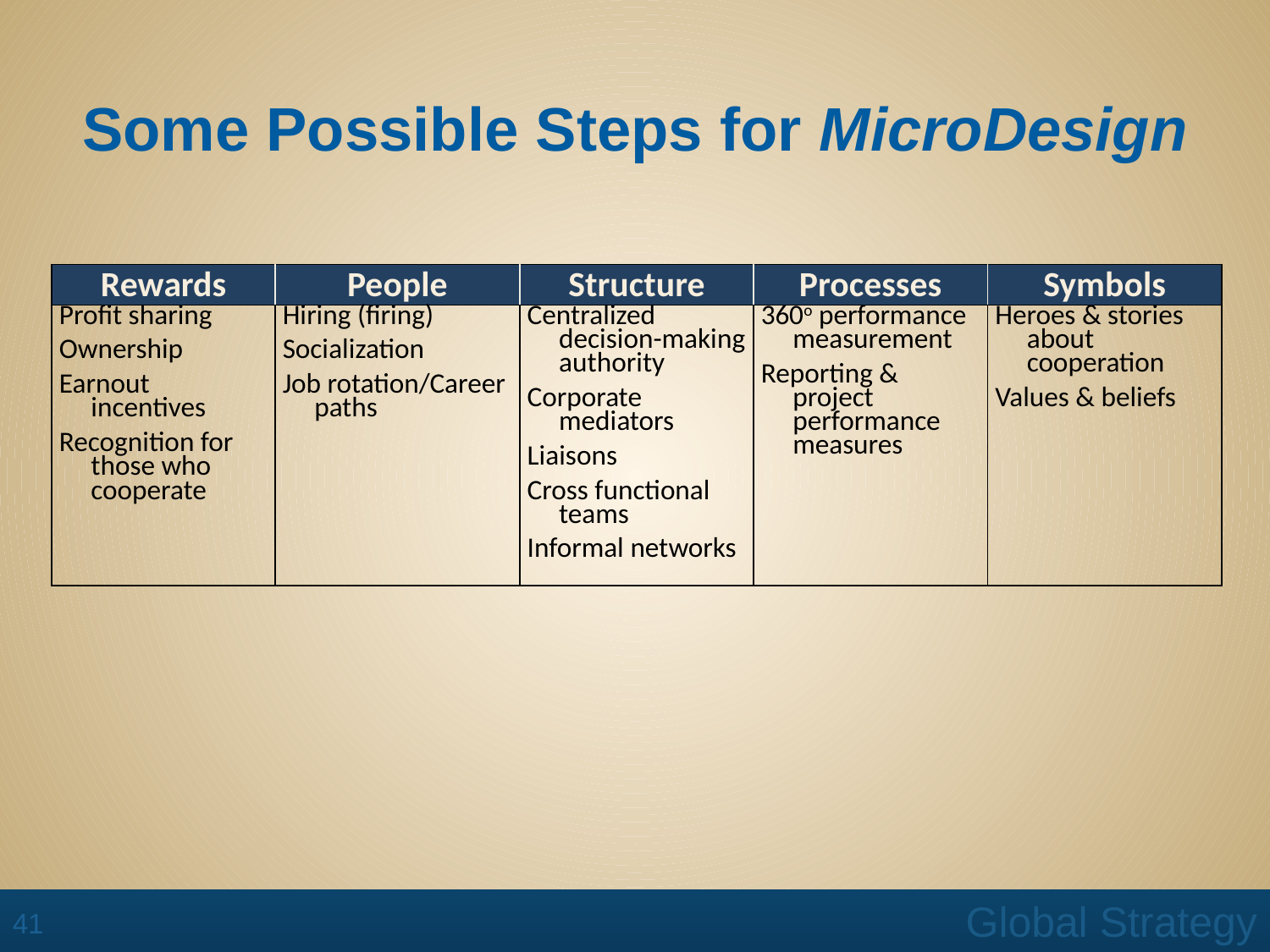

# Some Possible Steps for MicroDesign
| Rewards | People | Structure | Processes | Symbols |
| --- | --- | --- | --- | --- |
| Profit sharing Ownership Earnout incentives Recognition for those who cooperate | Hiring (firing) Socialization Job rotation/Career paths | Centralized decision-making authority Corporate mediators Liaisons Cross functional teams Informal networks | 360o performance measurement Reporting & project performance measures | Heroes & stories about cooperation Values & beliefs |